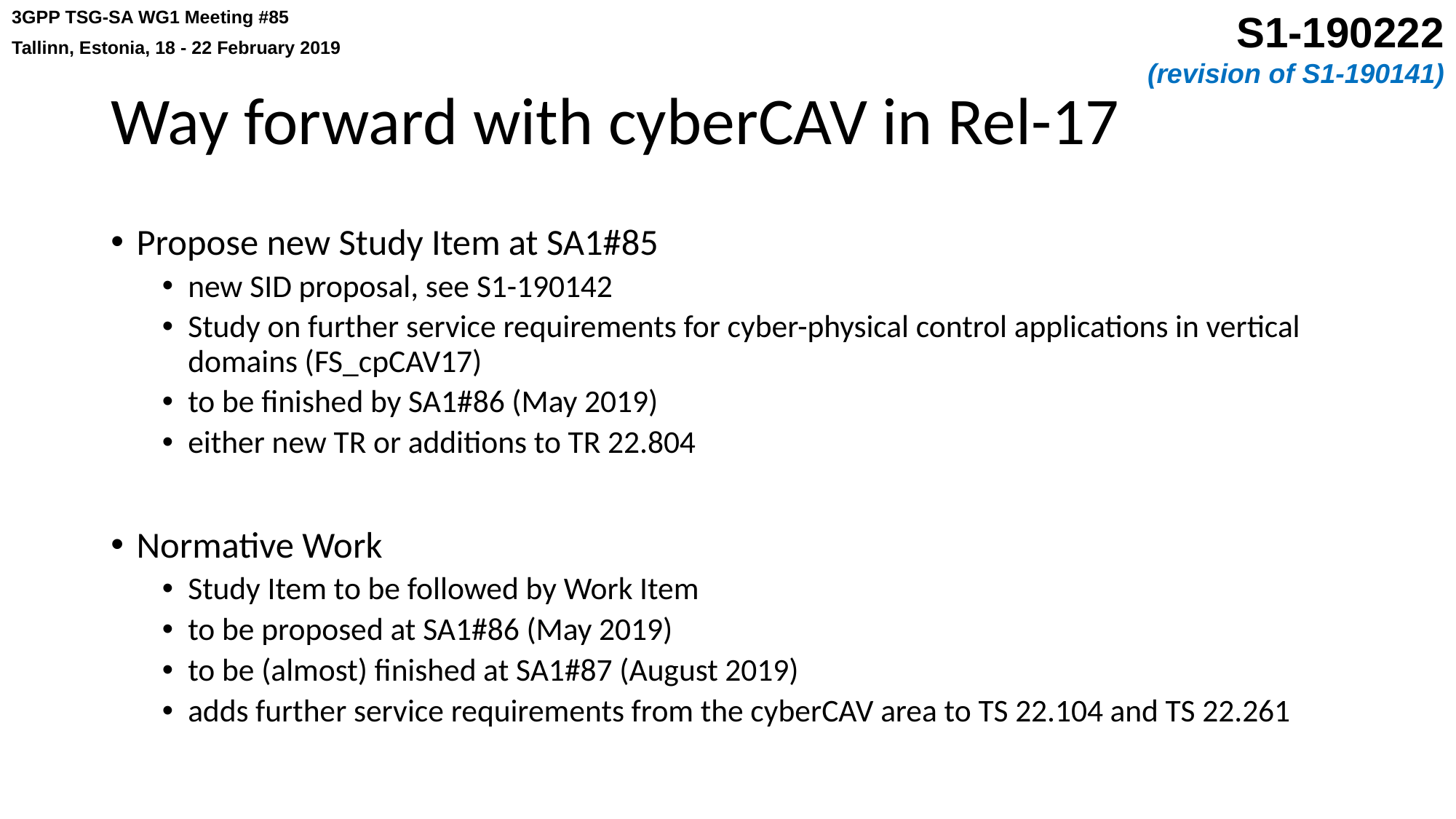

# Way forward with cyberCAV in Rel-17
Propose new Study Item at SA1#85
new SID proposal, see S1-190142
Study on further service requirements for cyber-physical control applications in vertical domains (FS_cpCAV17)
to be finished by SA1#86 (May 2019)
either new TR or additions to TR 22.804

Normative Work
Study Item to be followed by Work Item
to be proposed at SA1#86 (May 2019)
to be (almost) finished at SA1#87 (August 2019)
adds further service requirements from the cyberCAV area to TS 22.104 and TS 22.261